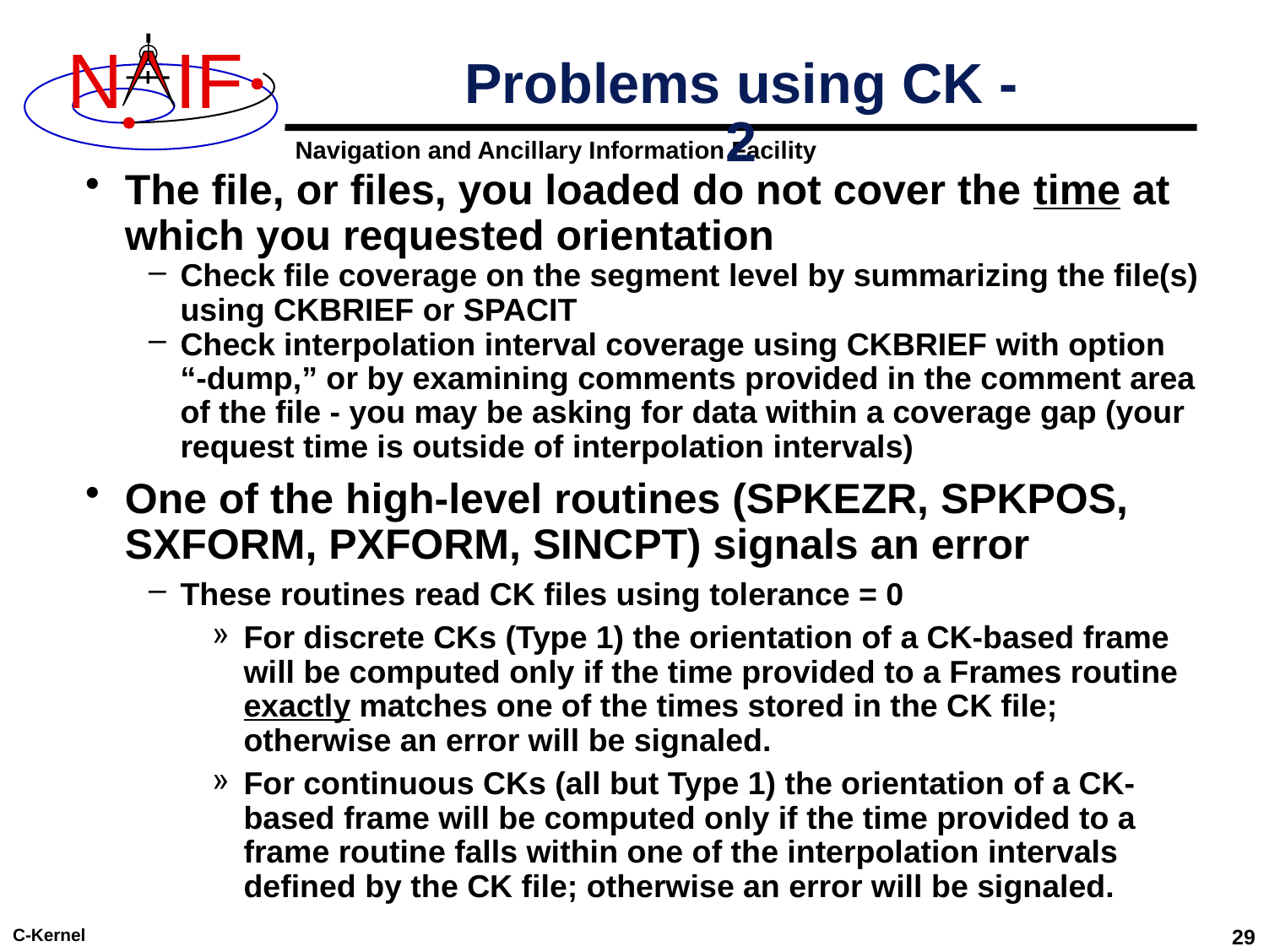

# Problems using CK - 2
The file, or files, you loaded do not cover the time at which you requested orientation
Check file coverage on the segment level by summarizing the file(s) using CKBRIEF or SPACIT
Check interpolation interval coverage using CKBRIEF with option  “-dump,” or by examining comments provided in the comment area of the file - you may be asking for data within a coverage gap (your request time is outside of interpolation intervals)
One of the high-level routines (SPKEZR, SPKPOS, SXFORM, PXFORM, SINCPT) signals an error
These routines read CK files using tolerance = 0
For discrete CKs (Type 1) the orientation of a CK-based frame will be computed only if the time provided to a Frames routine exactly matches one of the times stored in the CK file; otherwise an error will be signaled.
For continuous CKs (all but Type 1) the orientation of a CK-based frame will be computed only if the time provided to a frame routine falls within one of the interpolation intervals defined by the CK file; otherwise an error will be signaled.
C-Kernel
29